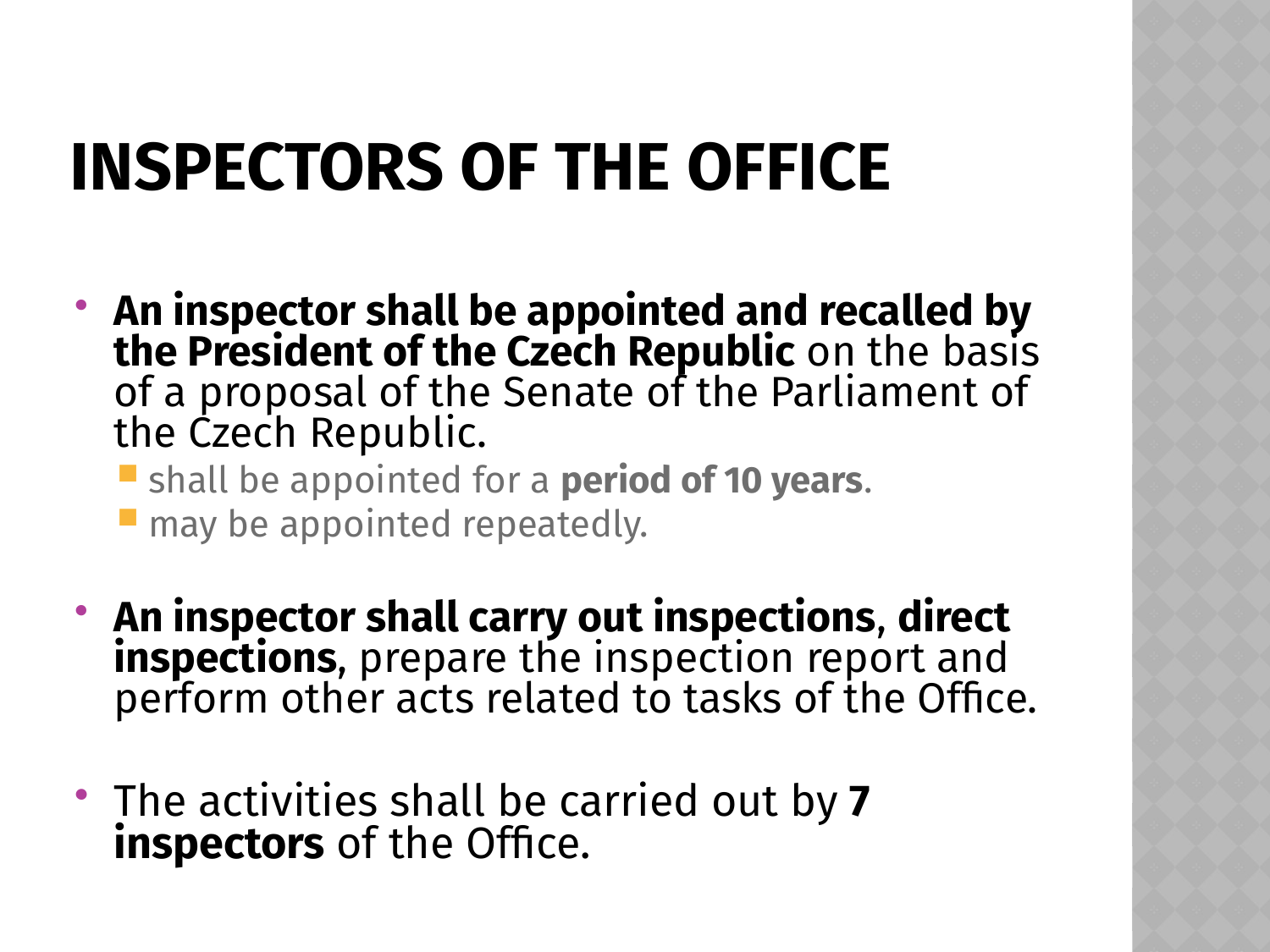

# Inspectors of the Office

An inspector shall be appointed and recalled by the President of the Czech Republic on the basis of a proposal of the Senate of the Parliament of the Czech Republic.
shall be appointed for a period of 10 years.
may be appointed repeatedly.

An inspector shall carry out inspections, direct inspections, prepare the inspection report and perform other acts related to tasks of the Office.

The activities shall be carried out by 7 inspectors of the Office.